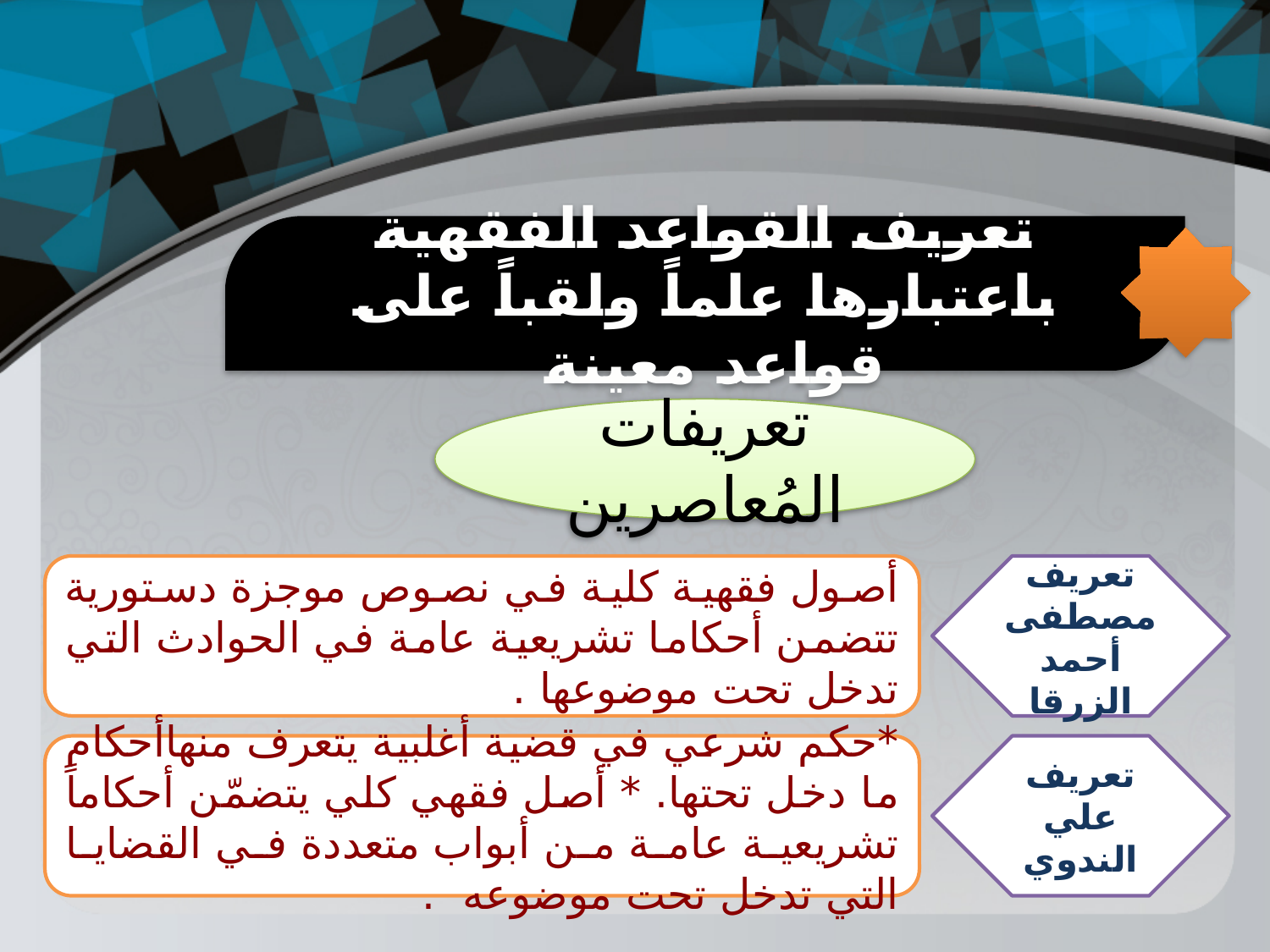

تعريف القواعد الفقهية باعتبارها علماً ولقباً على قواعد معينة

تعريفات المُعاصرين
أصول فقهية كلية في نصوص موجزة دستورية تتضمن أحكاما تشريعية عامة في الحوادث التي تدخل تحت موضوعها .
تعريف مصطفى أحمد الزرقا
*حكم شرعي في قضية أغلبية يتعرف منهاأحكام ما دخل تحتها. * أصل فقهي كلي يتضمّن أحكاماً تشريعية عامة من أبواب متعددة في القضايا التي تدخل تحت موضوعه  .
تعريف علي الندوي